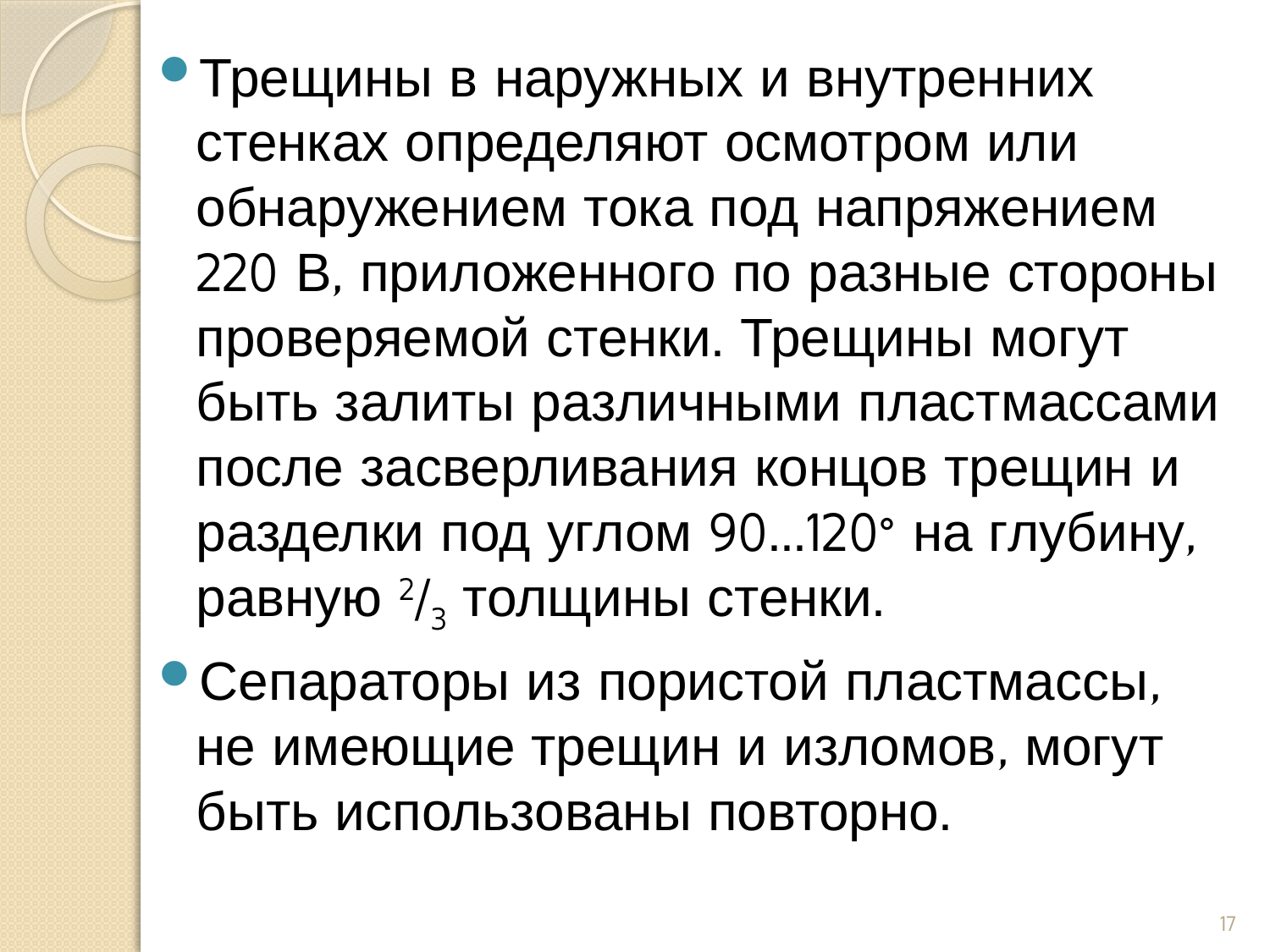

Трещины в наружных и внутренних стенках определяют осмотром или обнаружением тока под напряжением 220 В, приложенного по разные стороны проверяемой стенки. Тре­щины могут быть залиты различными пластмассами после засверливания концов трещин и разделки под углом 90...120° на глубину, равную 2/3 толщины стенки.
Сепараторы из пористой пластмассы, не имеющие трещин и изломов, могут быть использованы повторно.
17